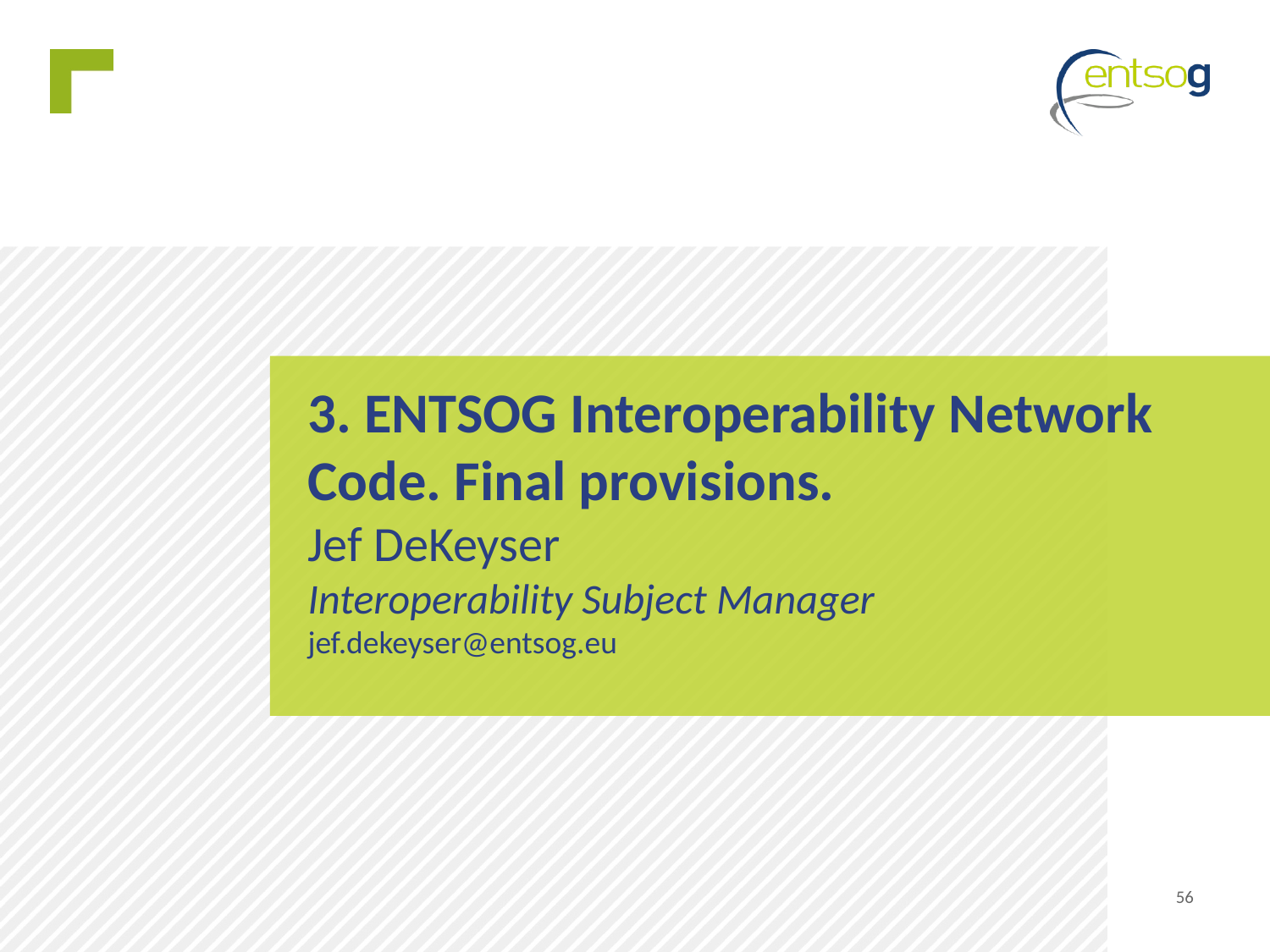

# 3. ENTSOG Interoperability Network Code. Final provisions. Jef DeKeyser Interoperability Subject Manager jef.dekeyser@entsog.eu
56